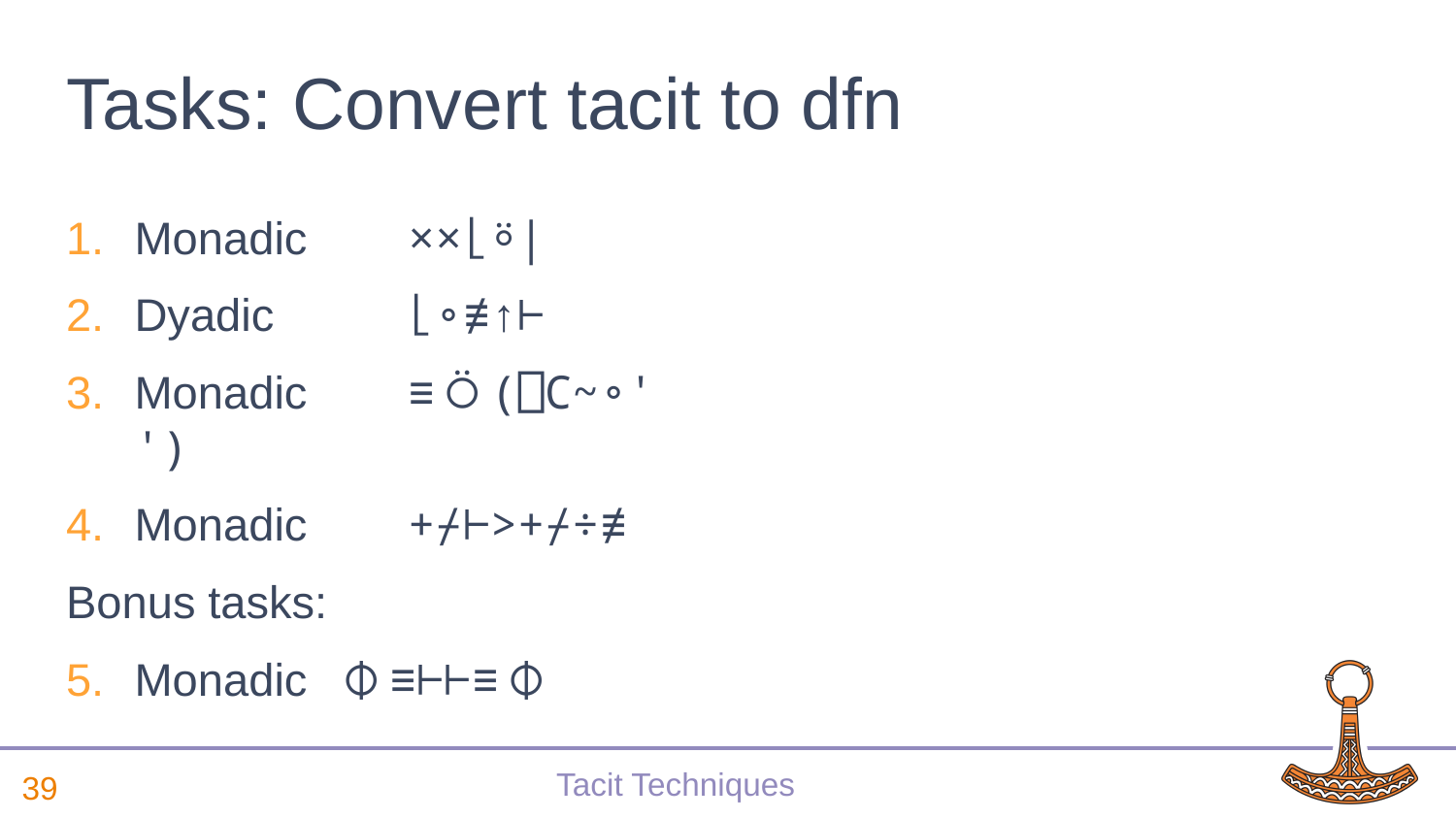

# Tasks: Convert tacit to dfn
Monadic	××⌊⍤|
Dyadic	⌊∘≢↑⊢
Monadic	≡⍥(⎕C~∘' ')
Monadic	+⌿⊢>+⌿÷≢
Bonus tasks:
Monadic ⌽≡⊢⊢≡⌽